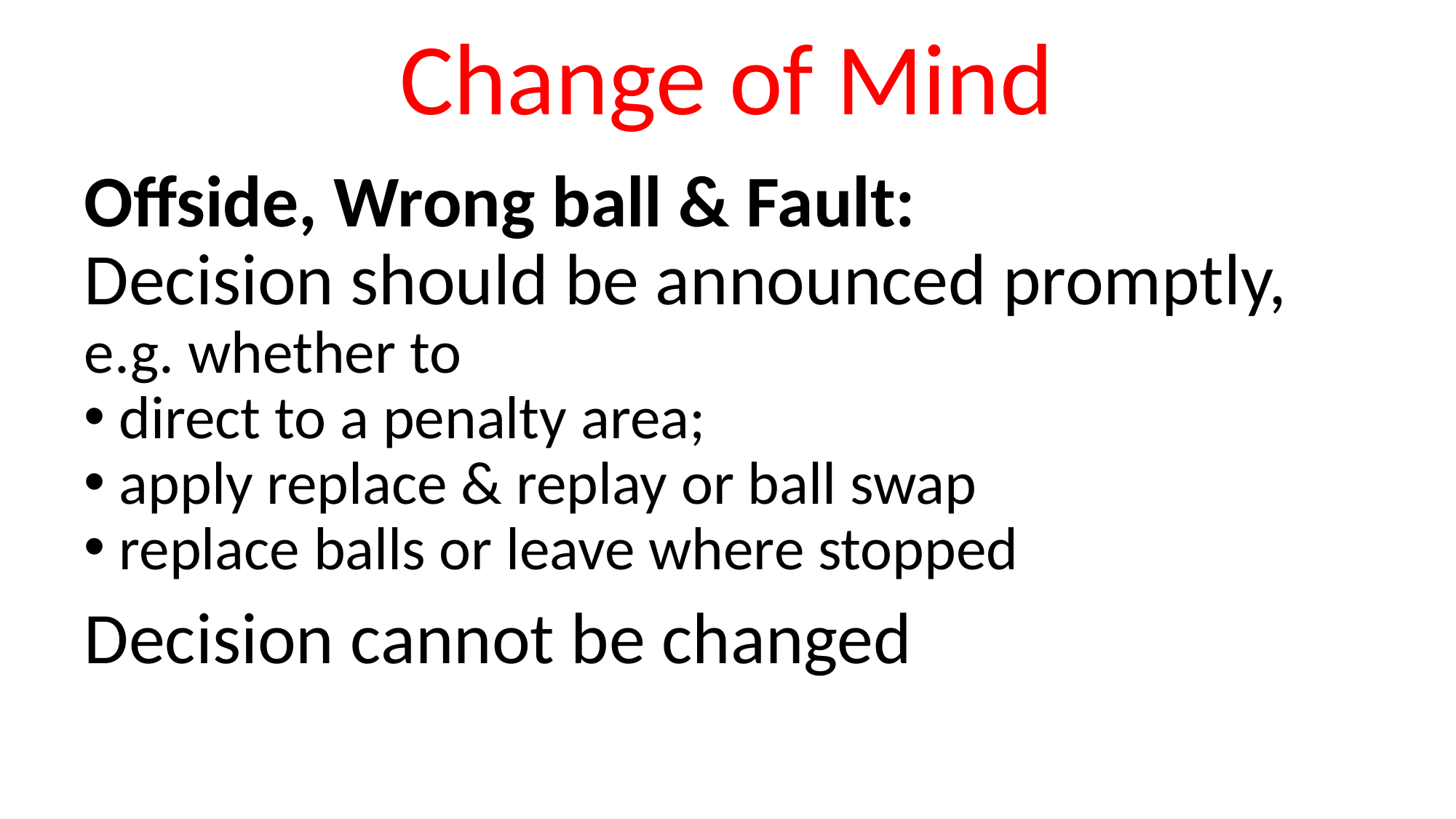

Change of Mind
Offside, Wrong ball & Fault:
Decision should be announced promptly, e.g. whether to
 direct to a penalty area;
 apply replace & replay or ball swap
 replace balls or leave where stopped
Decision cannot be changed